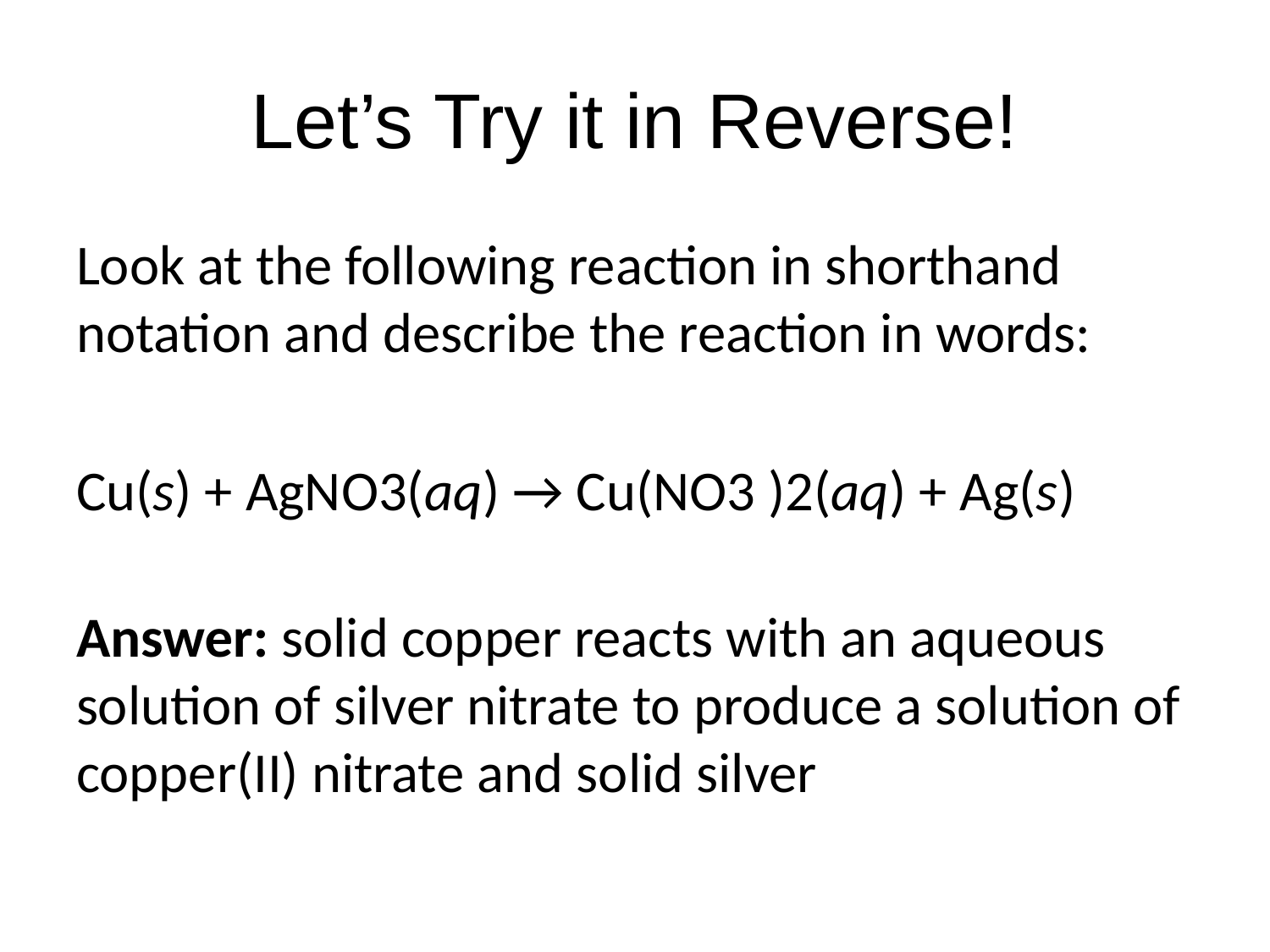

# Let’s Try it in Reverse!
Look at the following reaction in shorthand notation and describe the reaction in words:

Cu(s) + AgNO3(aq) → Cu(NO3 )2(aq) + Ag(s)
Answer: solid copper reacts with an aqueous solution of silver nitrate to produce a solution of copper(II) nitrate and solid silver